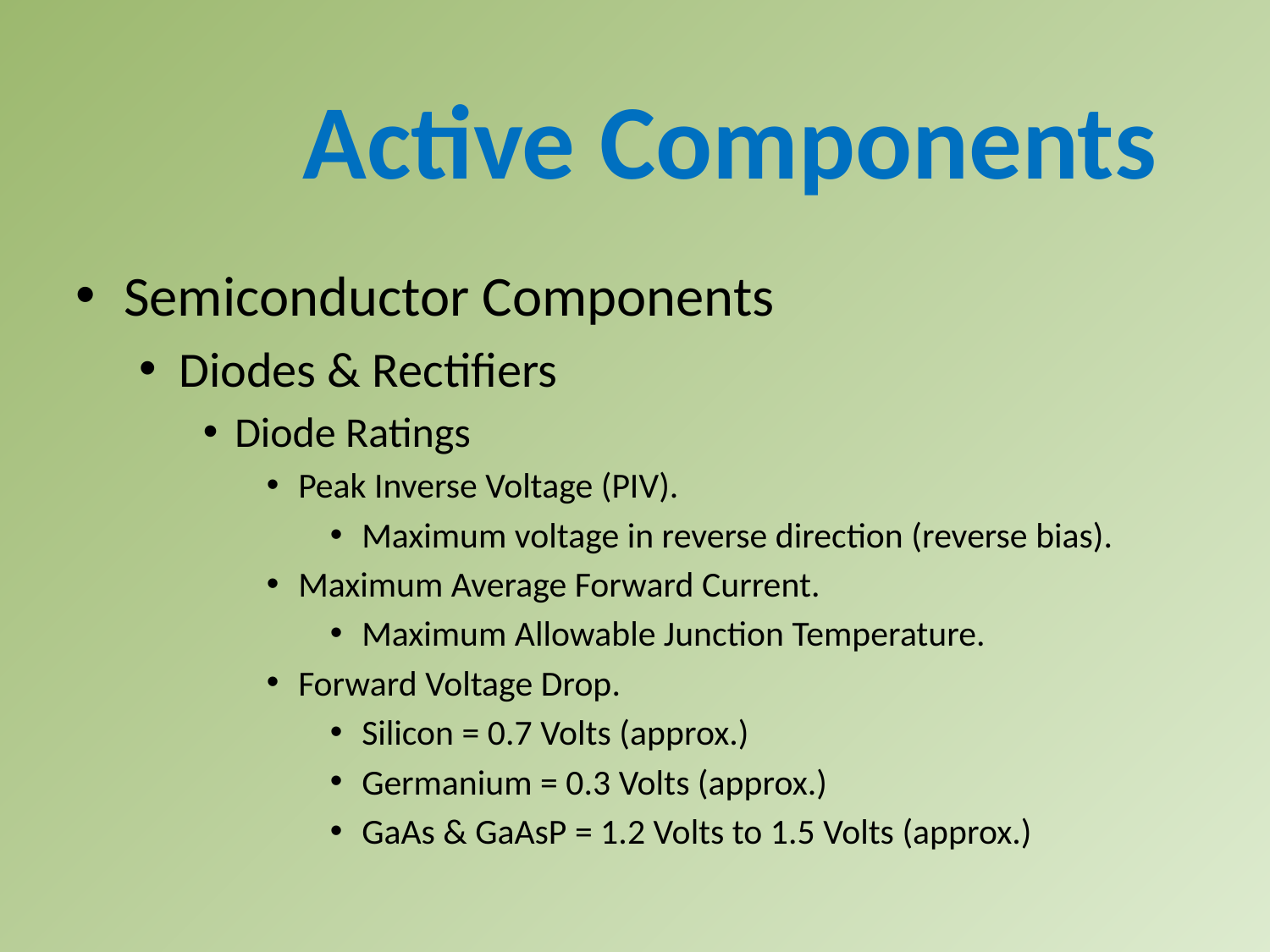

Active Components
Semiconductor Components
Diodes & Rectifiers
Diode Ratings
Peak Inverse Voltage (PIV).
Maximum voltage in reverse direction (reverse bias).
Maximum Average Forward Current.
Maximum Allowable Junction Temperature.
Forward Voltage Drop.
Silicon = 0.7 Volts (approx.)
Germanium = 0.3 Volts (approx.)
GaAs & GaAsP = 1.2 Volts to 1.5 Volts (approx.)